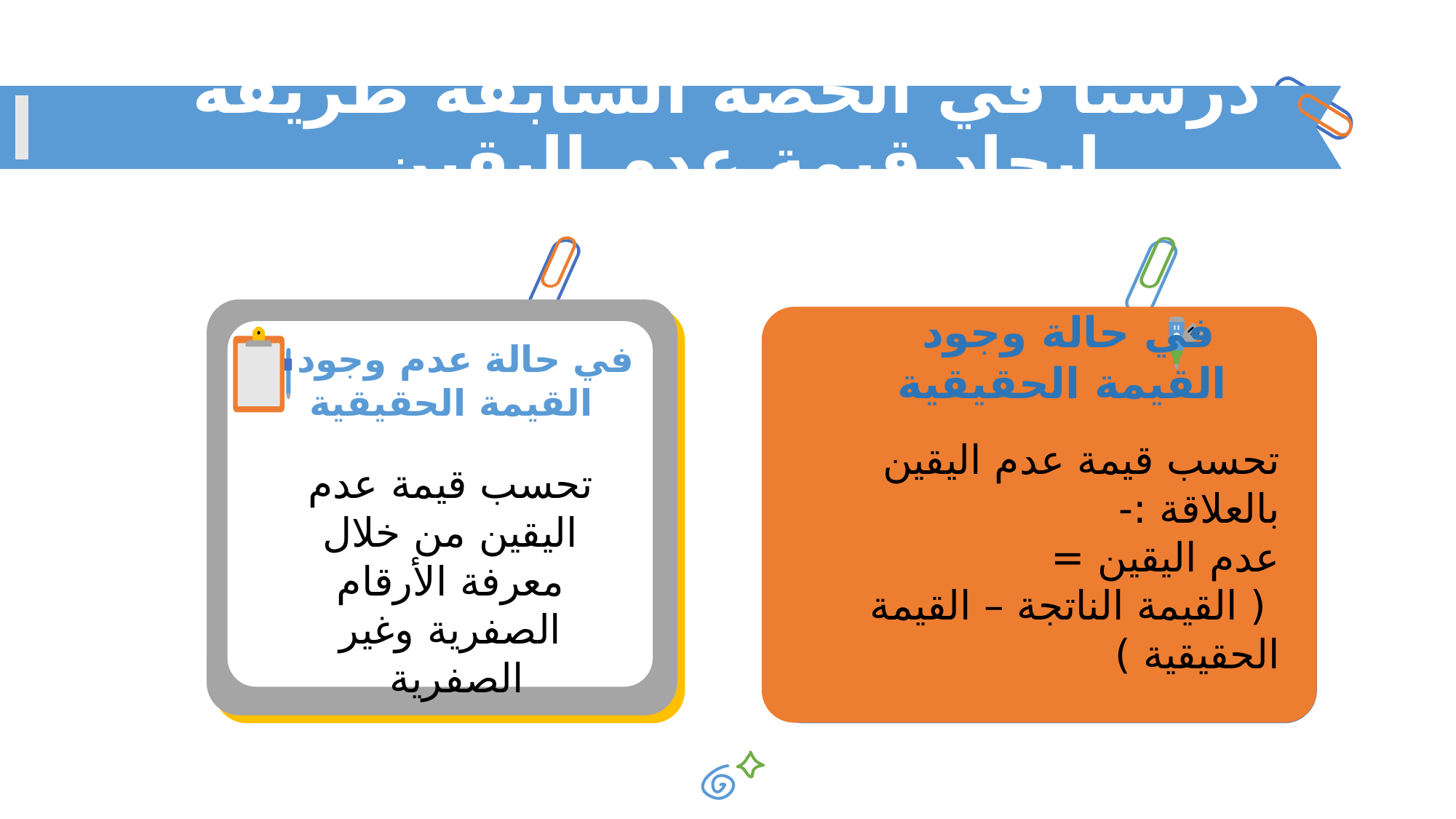

# درسنا في الحصة السابقة طريقة ايجاد قيمة عدم اليقين

في حالة وجود القيمة الحقيقية

في حالة عدم وجود القيمة الحقيقية
تحسب قيمة عدم اليقين بالعلاقة :-
عدم اليقين =
 ( القيمة الناتجة – القيمة الحقيقية )
تحسب قيمة عدم اليقين من خلال معرفة الأرقام الصفرية وغير الصفرية